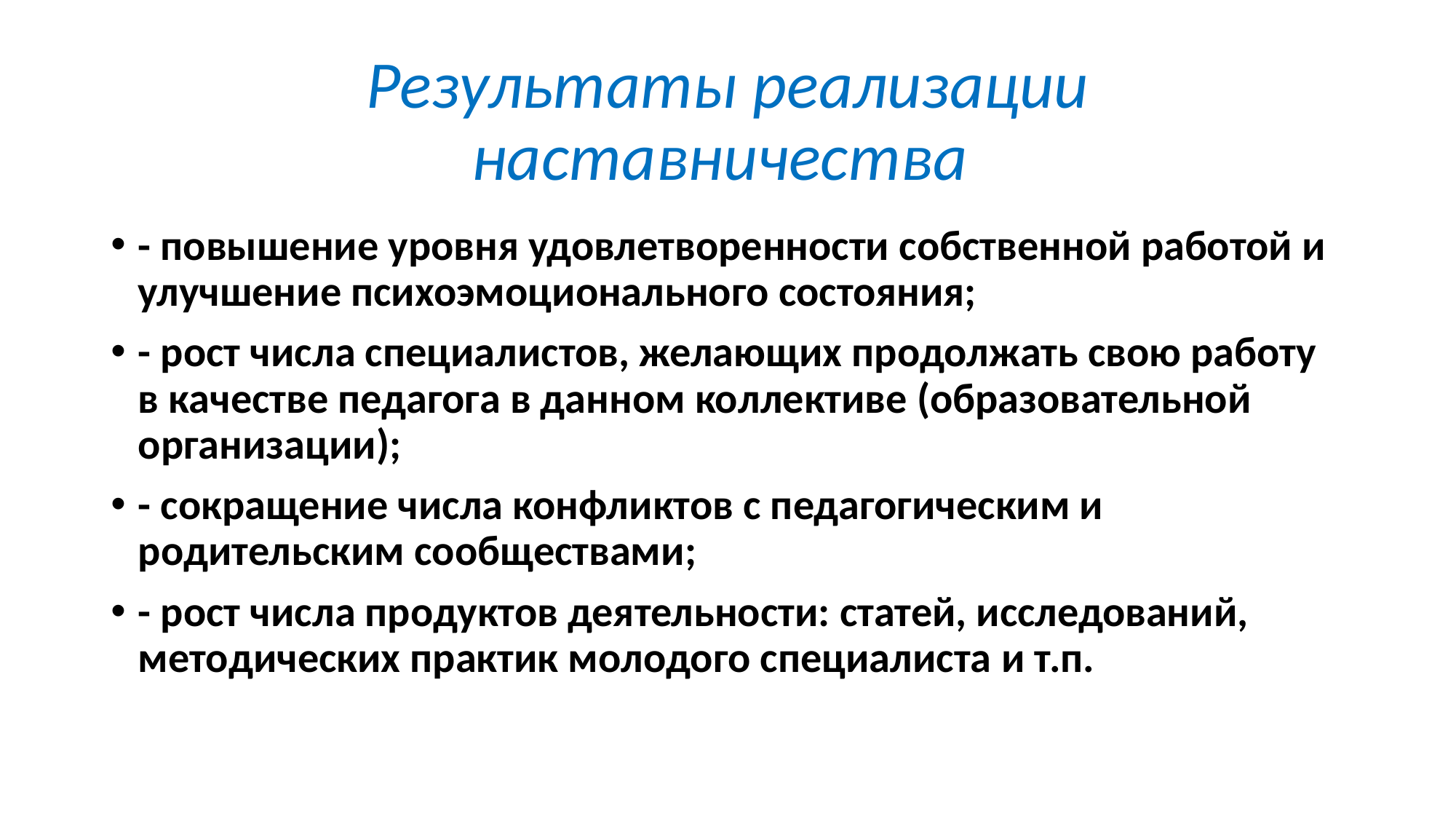

# Результаты реализации наставничества
- повышение уровня удовлетворенности собственной работой и улучшение психоэмоционального состояния;
- рост числа специалистов, желающих продолжать свою работу в качестве педагога в данном коллективе (образовательной организации);
- сокращение числа конфликтов с педагогическим и родительским сообществами;
- рост числа продуктов деятельности: статей, исследований, методических практик молодого специалиста и т.п.